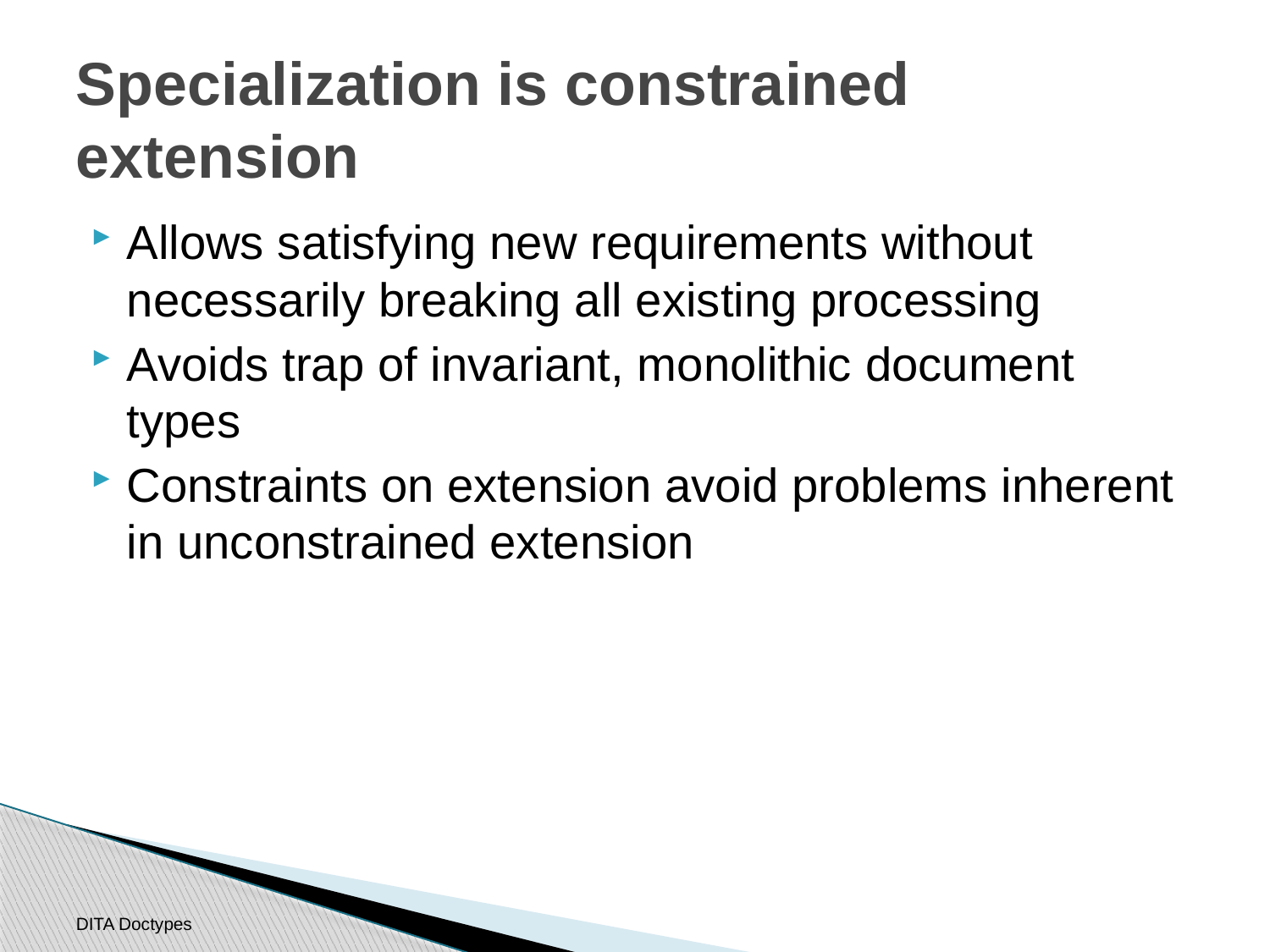

# Specialization is constrained extension
Allows satisfying new requirements without necessarily breaking all existing processing
Avoids trap of invariant, monolithic document types
Constraints on extension avoid problems inherent in unconstrained extension